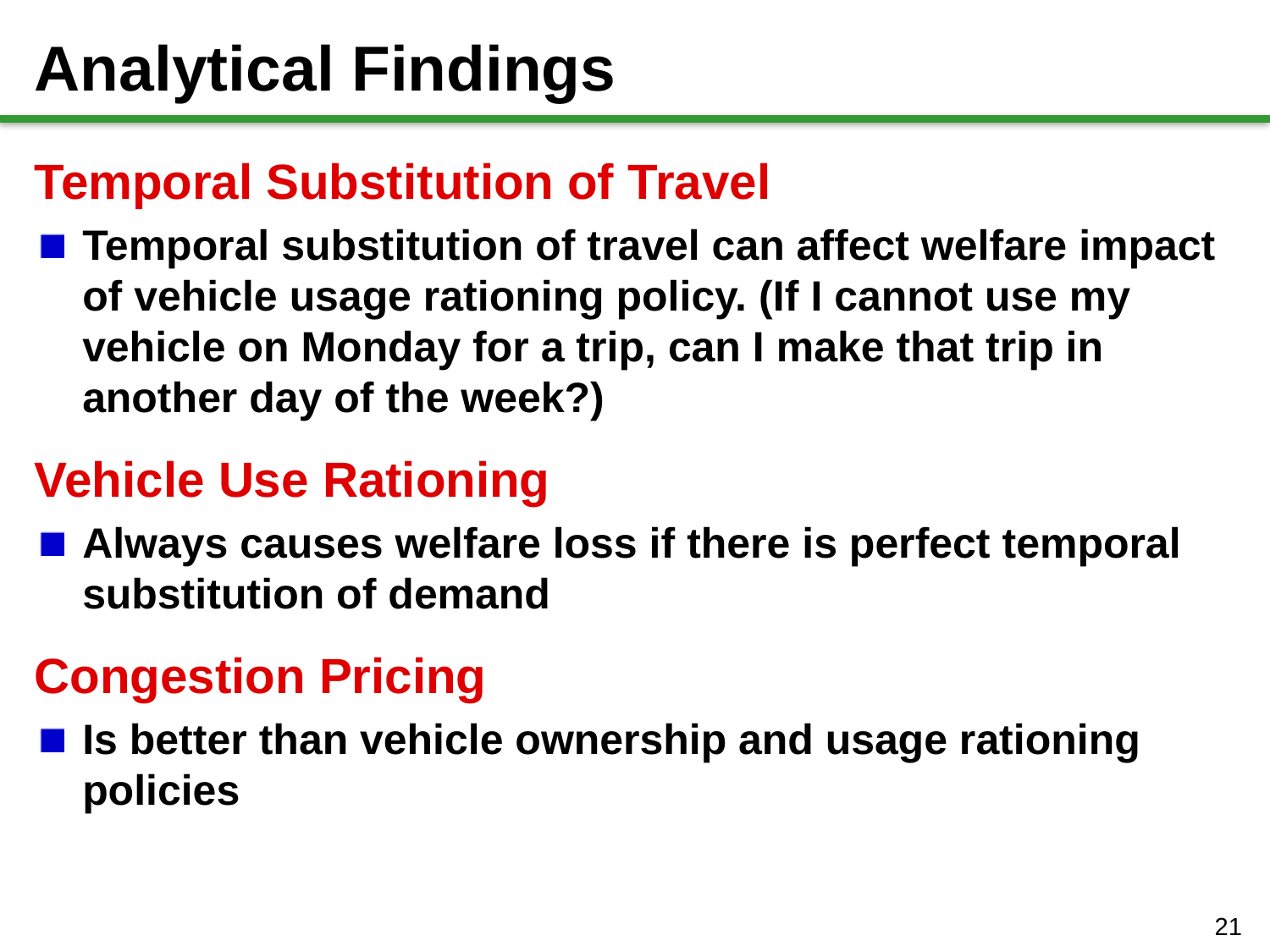

# Analytical Findings

Temporal Substitution of Travel
Temporal substitution of travel can affect welfare impact of vehicle usage rationing policy. (If I cannot use my vehicle on Monday for a trip, can I make that trip in another day of the week?)

Vehicle Use Rationing
Always causes welfare loss if there is perfect temporal substitution of demand

Congestion Pricing
Is better than vehicle ownership and usage rationing policies

21